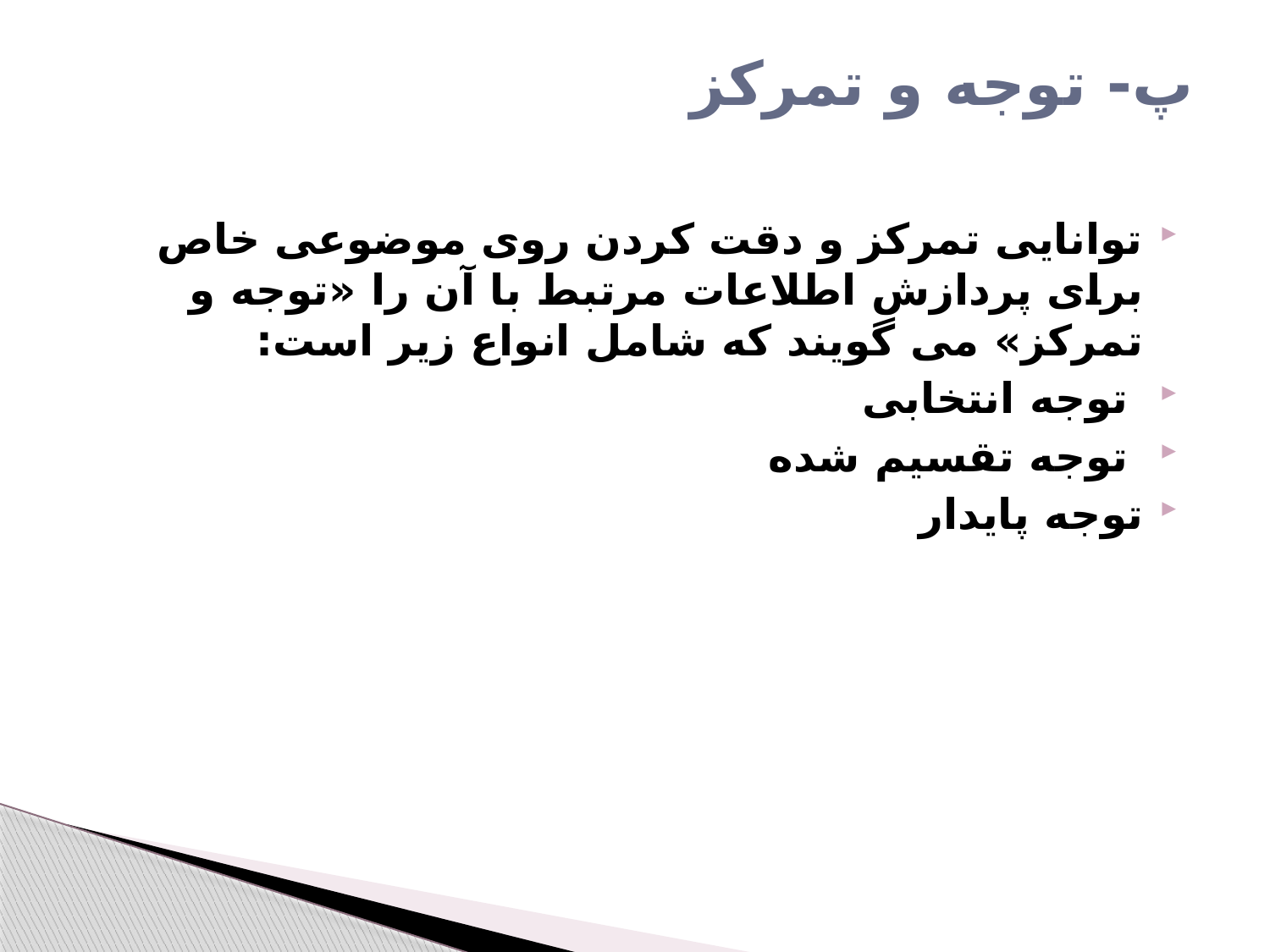

# پ- توجه و تمرکز
توانایی تمرکز و دقت کردن روی موضوعی خاص برای پردازش اطلاعات مرتبط با آن را «توجه و تمرکز» می گویند که شامل انواع زیر است:
 توجه انتخابی
 توجه تقسیم شده
توجه پایدار